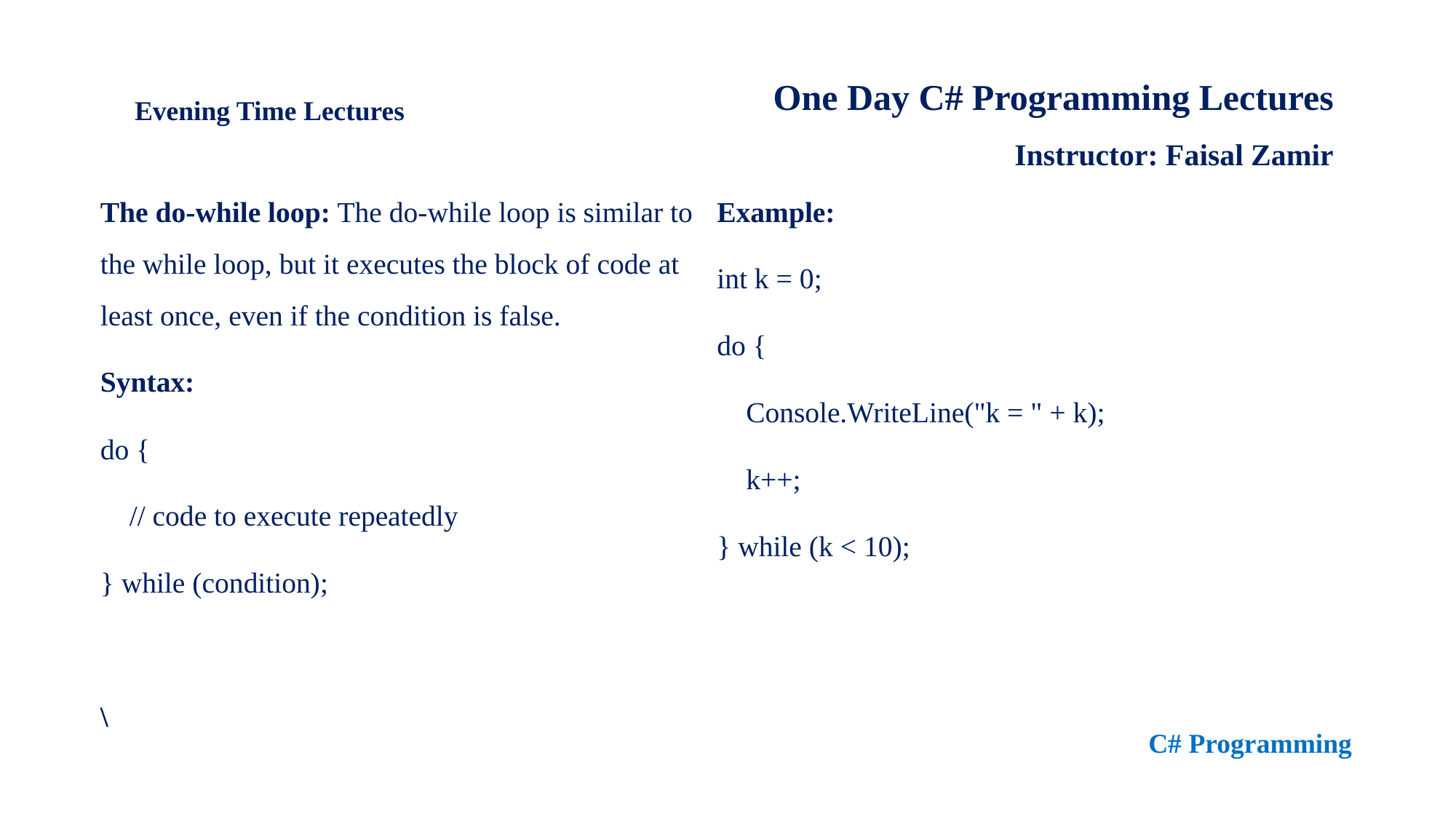

One Day C# Programming Lectures
Instructor: Faisal Zamir
Evening Time Lectures
The do-while loop: The do-while loop is similar to the while loop, but it executes the block of code at least once, even if the condition is false.
Syntax:
do {
    // code to execute repeatedly
} while (condition);

\
Example:
int k = 0;
do {
    Console.WriteLine("k = " + k);
    k++;
} while (k < 10);
C# Programming